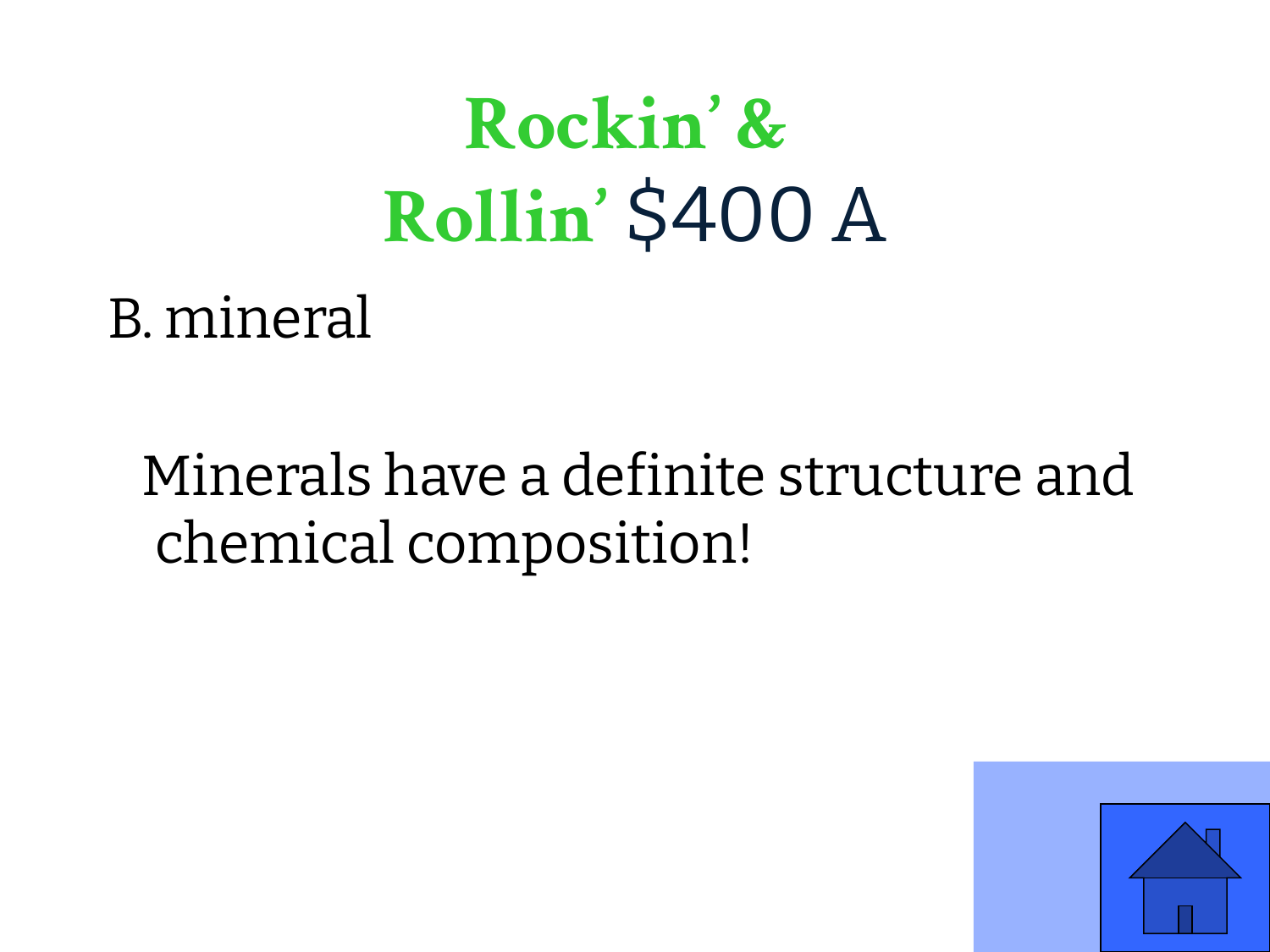

# Rockin’ & Rollin’ $400 A
B. mineral

   Minerals have a definite structure and chemical composition!